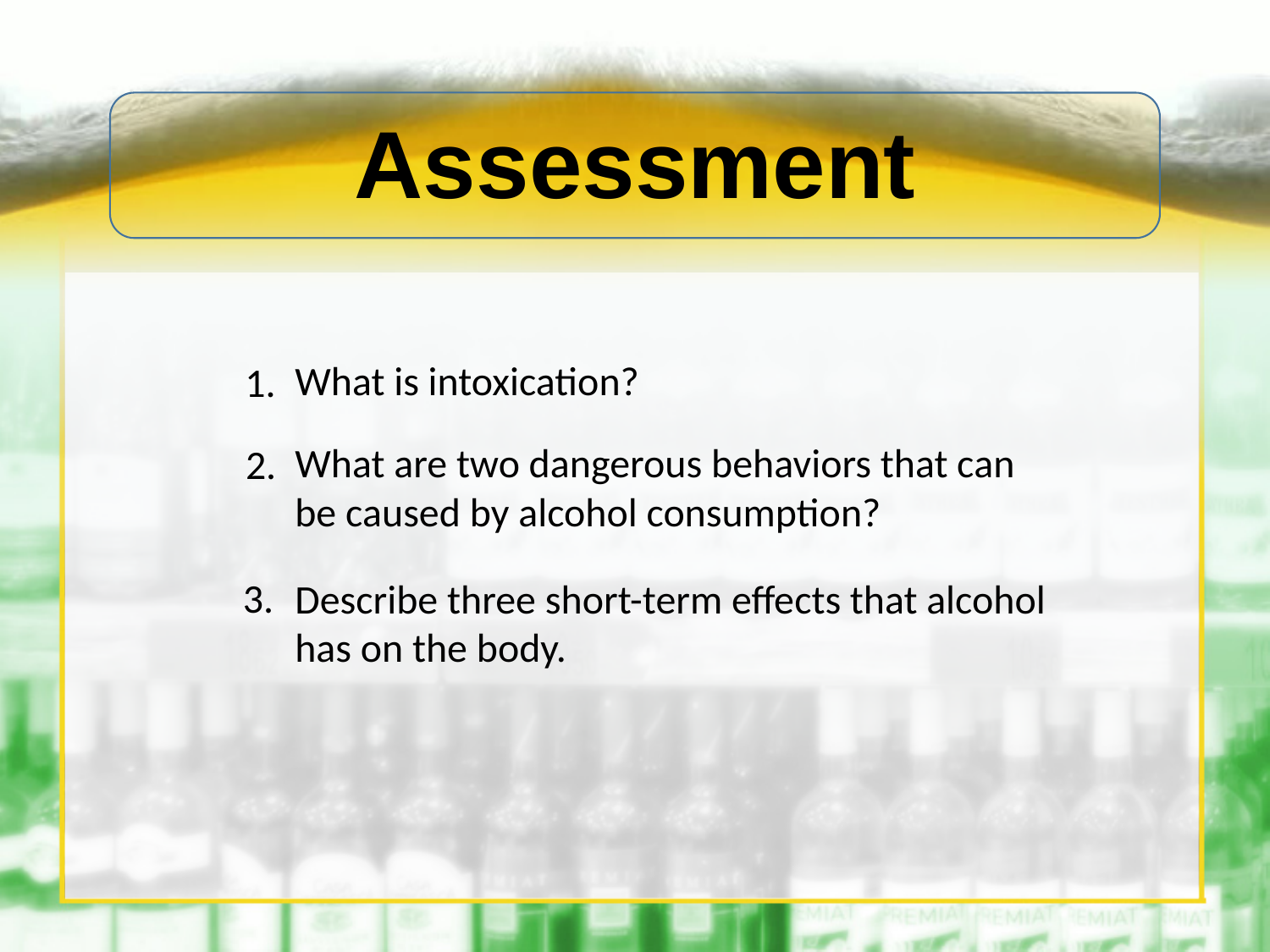

# Assessment
What is intoxication?
1.
What are two dangerous behaviors that can be caused by alcohol consumption?
2.
3.
Describe three short-term effects that alcohol has on the body.